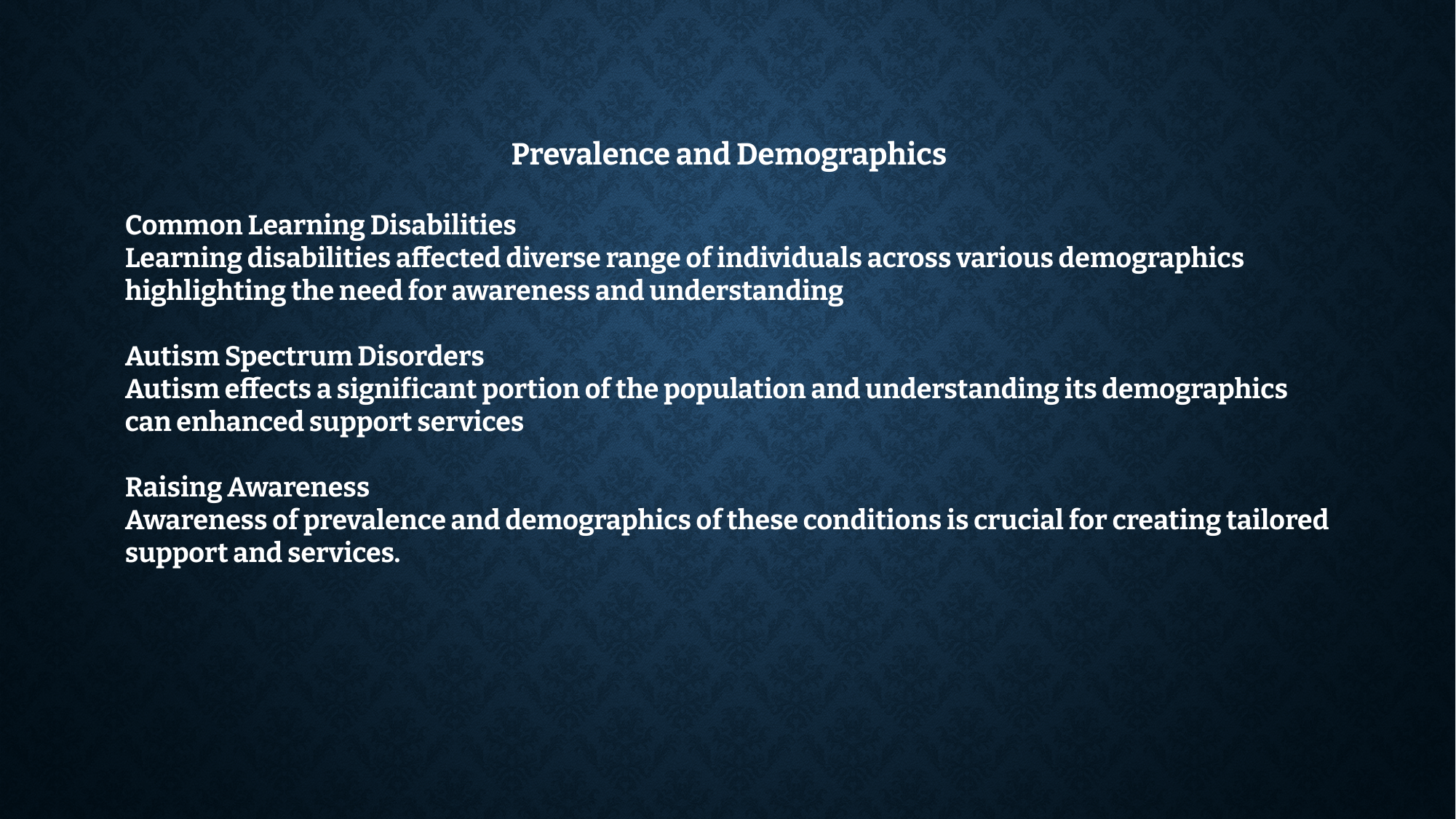

Prevalence and Demographics

Common Learning Disabilities
Learning disabilities affected diverse range of individuals across various demographics highlighting the need for awareness and understanding

Autism Spectrum Disorders
Autism effects a significant portion of the population and understanding its demographics can enhanced support services

Raising Awareness
Awareness of prevalence and demographics of these conditions is crucial for creating tailored support and services.